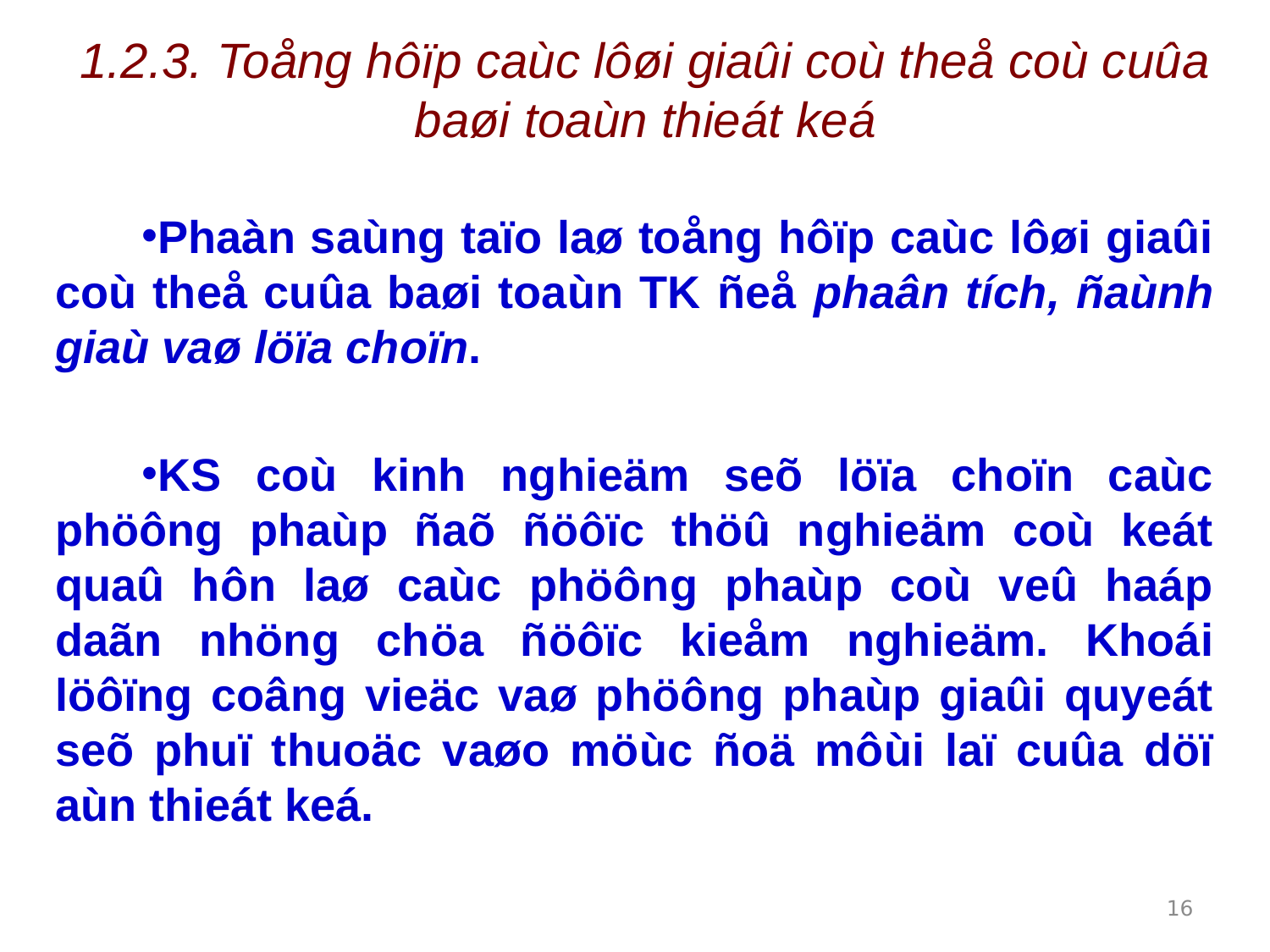

# 1.2.3. Toång hôïp caùc lôøi giaûi coù theå coù cuûa baøi toaùn thieát keá
Phaàn saùng taïo laø toång hôïp caùc lôøi giaûi coù theå cuûa baøi toaùn TK ñeå phaân tích, ñaùnh giaù vaø löïa choïn.

KS coù kinh nghieäm seõ löïa choïn caùc phöông phaùp ñaõ ñöôïc thöû nghieäm coù keát quaû hôn laø caùc phöông phaùp coù veû haáp daãn nhöng chöa ñöôïc kieåm nghieäm. Khoái löôïng coâng vieäc vaø phöông phaùp giaûi quyeát seõ phuï thuoäc vaøo möùc ñoä môùi laï cuûa döï aùn thieát keá.
16